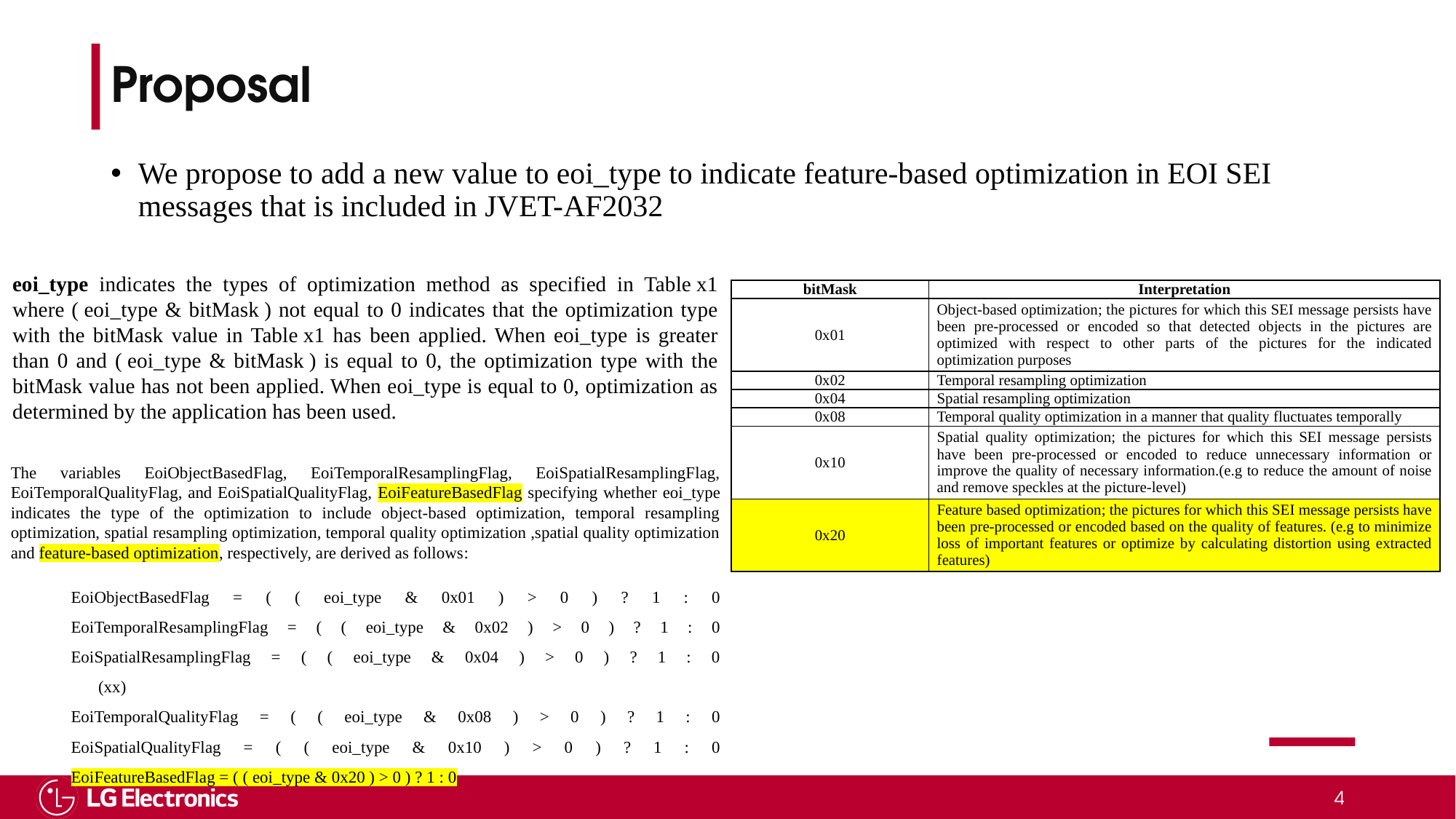

# Proposal
We propose to add a new value to eoi_type to indicate feature-based optimization in EOI SEI messages that is included in JVET-AF2032
eoi_type indicates the types of optimization method as specified in Table x1 where ( eoi_type & bitMask ) not equal to 0 indicates that the optimization type with the bitMask value in Table x1 has been applied. When eoi_type is greater than 0 and ( eoi_type & bitMask ) is equal to 0, the optimization type with the bitMask value has not been applied. When eoi_type is equal to 0, optimization as determined by the application has been used.
| bitMask | Interpretation |
| --- | --- |
| 0x01 | Object-based optimization; the pictures for which this SEI message persists have been pre-processed or encoded so that detected objects in the pictures are optimized with respect to other parts of the pictures for the indicated optimization purposes |
| 0x02 | Temporal resampling optimization |
| 0x04 | Spatial resampling optimization |
| 0x08 | Temporal quality optimization in a manner that quality fluctuates temporally |
| 0x10 | Spatial quality optimization; the pictures for which this SEI message persists have been pre-processed or encoded to reduce unnecessary information or improve the quality of necessary information.(e.g to reduce the amount of noise and remove speckles at the picture-level) |
| 0x20 | Feature based optimization; the pictures for which this SEI message persists have been pre-processed or encoded based on the quality of features. (e.g to minimize loss of important features or optimize by calculating distortion using extracted features) |

The variables EoiObjectBasedFlag, EoiTemporalResamplingFlag, EoiSpatialResamplingFlag, EoiTemporalQualityFlag, and EoiSpatialQualityFlag, EoiFeatureBasedFlag specifying whether eoi_type indicates the type of the optimization to include object-based optimization, temporal resampling optimization, spatial resampling optimization, temporal quality optimization ,spatial quality optimization and feature-based optimization, respectively, are derived as follows:
EoiObjectBasedFlag = ( ( eoi_type & 0x01 ) > 0 ) ? 1 : 0
EoiTemporalResamplingFlag = ( ( eoi_type & 0x02 ) > 0 ) ? 1 : 0
EoiSpatialResamplingFlag = ( ( eoi_type & 0x04 ) > 0 ) ? 1 : 0	(xx)
EoiTemporalQualityFlag = ( ( eoi_type & 0x08 ) > 0 ) ? 1 : 0
EoiSpatialQualityFlag = ( ( eoi_type & 0x10 ) > 0 ) ? 1 : 0
EoiFeatureBasedFlag = ( ( eoi_type & 0x20 ) > 0 ) ? 1 : 0
4